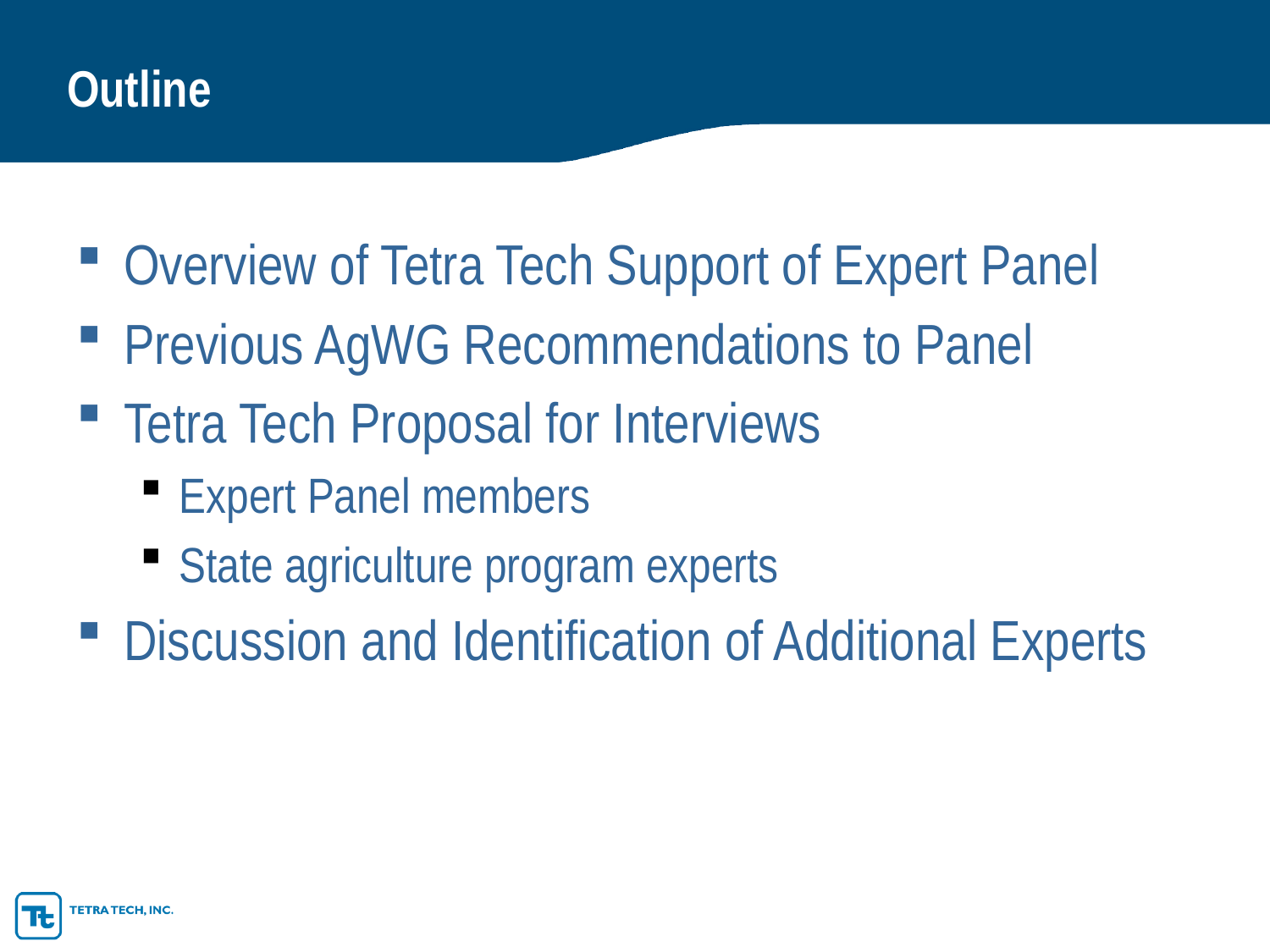

# Outline
Overview of Tetra Tech Support of Expert Panel
Previous AgWG Recommendations to Panel
Tetra Tech Proposal for Interviews
Expert Panel members
State agriculture program experts
Discussion and Identification of Additional Experts